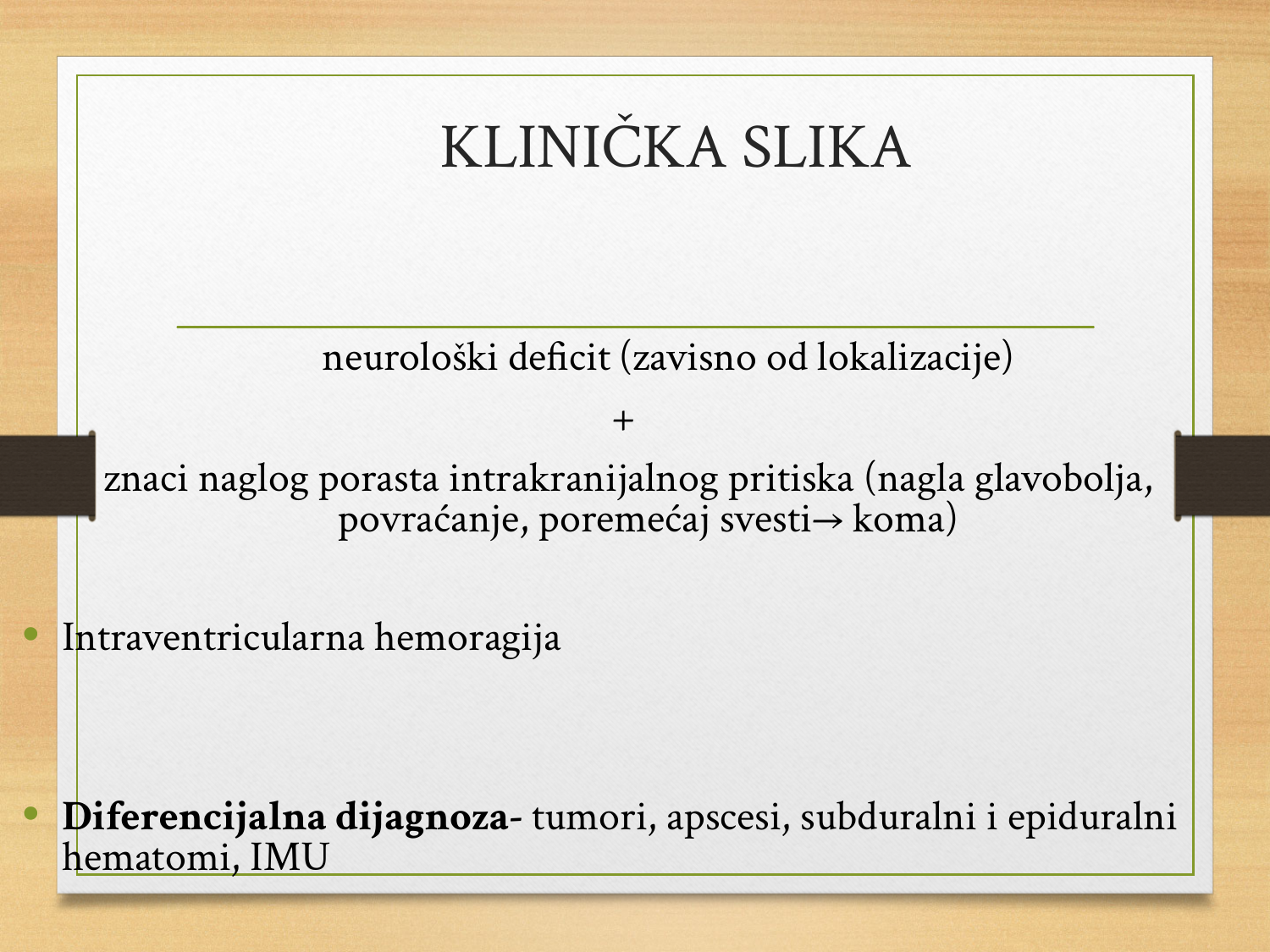

# KLINIČKA SLIKA
      neurološki deficit (zavisno od lokalizacije)
+
znaci naglog porasta intrakranijalnog pritiska (nagla glavobolja, povraćanje, poremećaj svesti→ koma)

Intraventricularna hemoragija

Diferencijalna dijagnoza- tumori, apscesi, subduralni i epiduralni hematomi, IMU